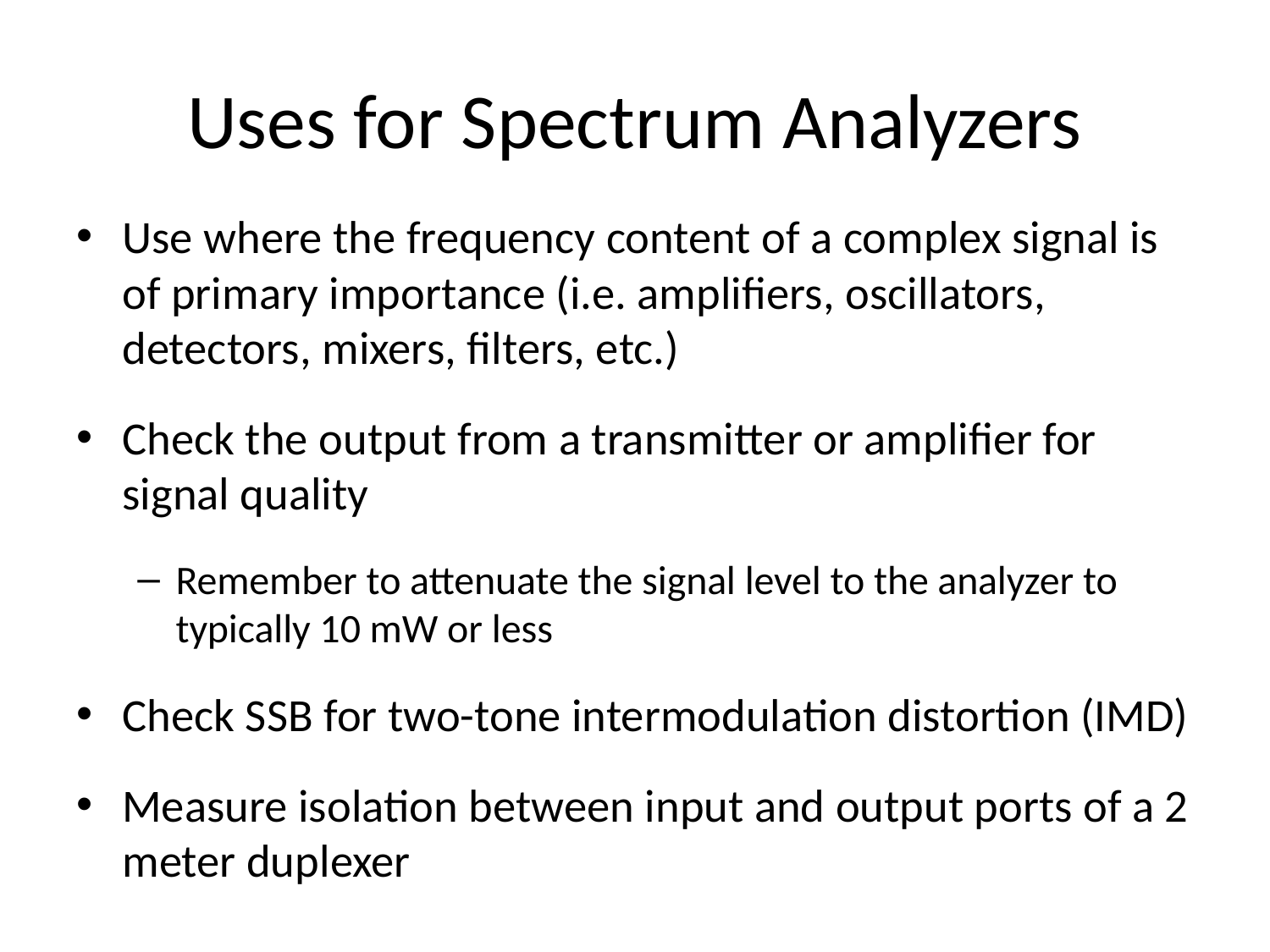

# Uses for Spectrum Analyzers
Use where the frequency content of a complex signal is  of primary importance (i.e. amplifiers, oscillators, detectors, mixers, filters, etc.)
Check the output from a transmitter or amplifier for signal quality
Remember to attenuate the signal level to the analyzer to typically 10 mW or less
Check SSB for two-tone intermodulation distortion (IMD)
Measure isolation between input and output ports of a 2 meter duplexer